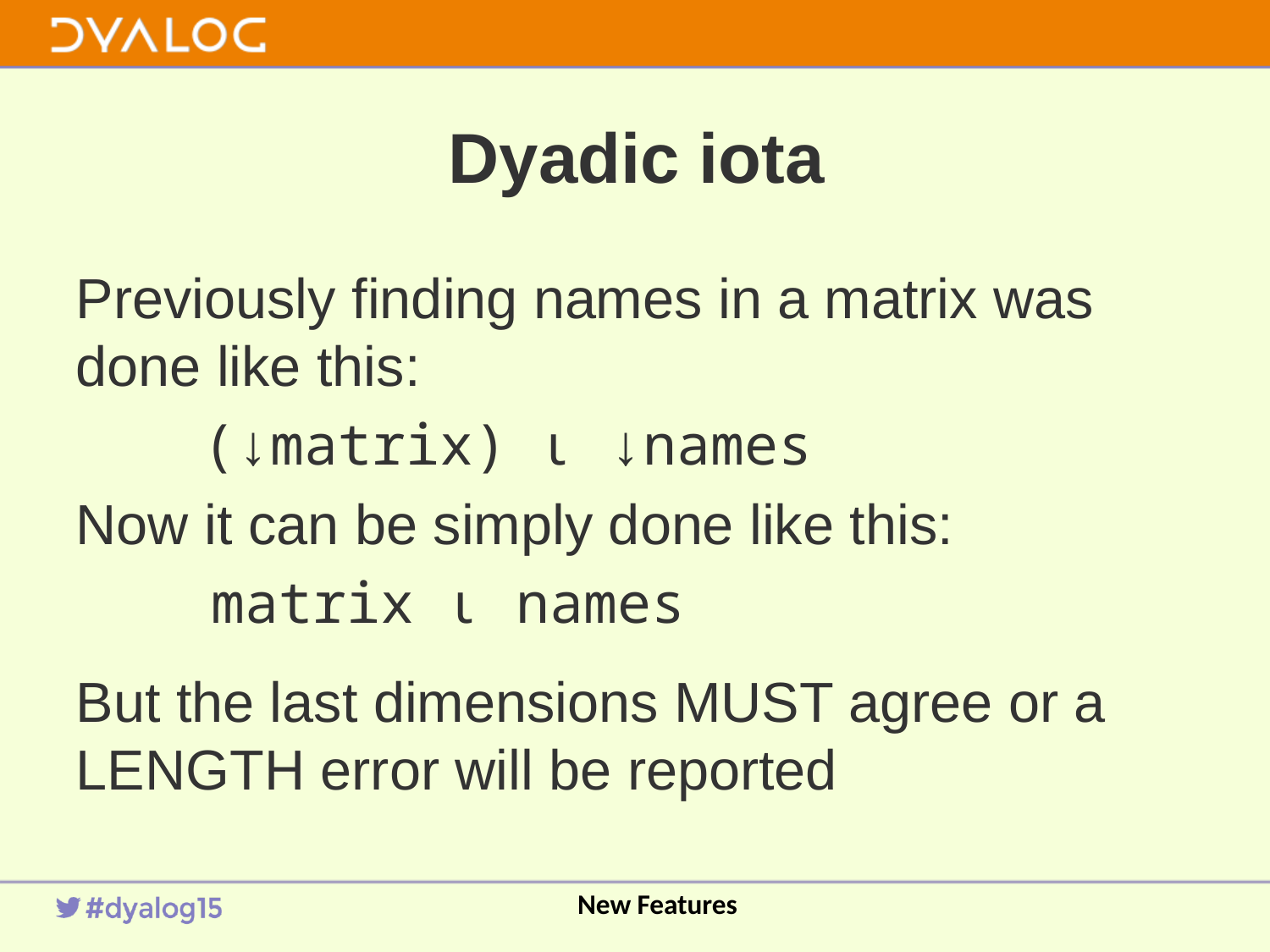

# Dyadic iota
Previously finding names in a matrix was done like this:
	(↓matrix) ⍳ ↓names
Now it can be simply done like this:
    matrix ⍳ names
But the last dimensions MUST agree or a LENGTH error will be reported

New Features